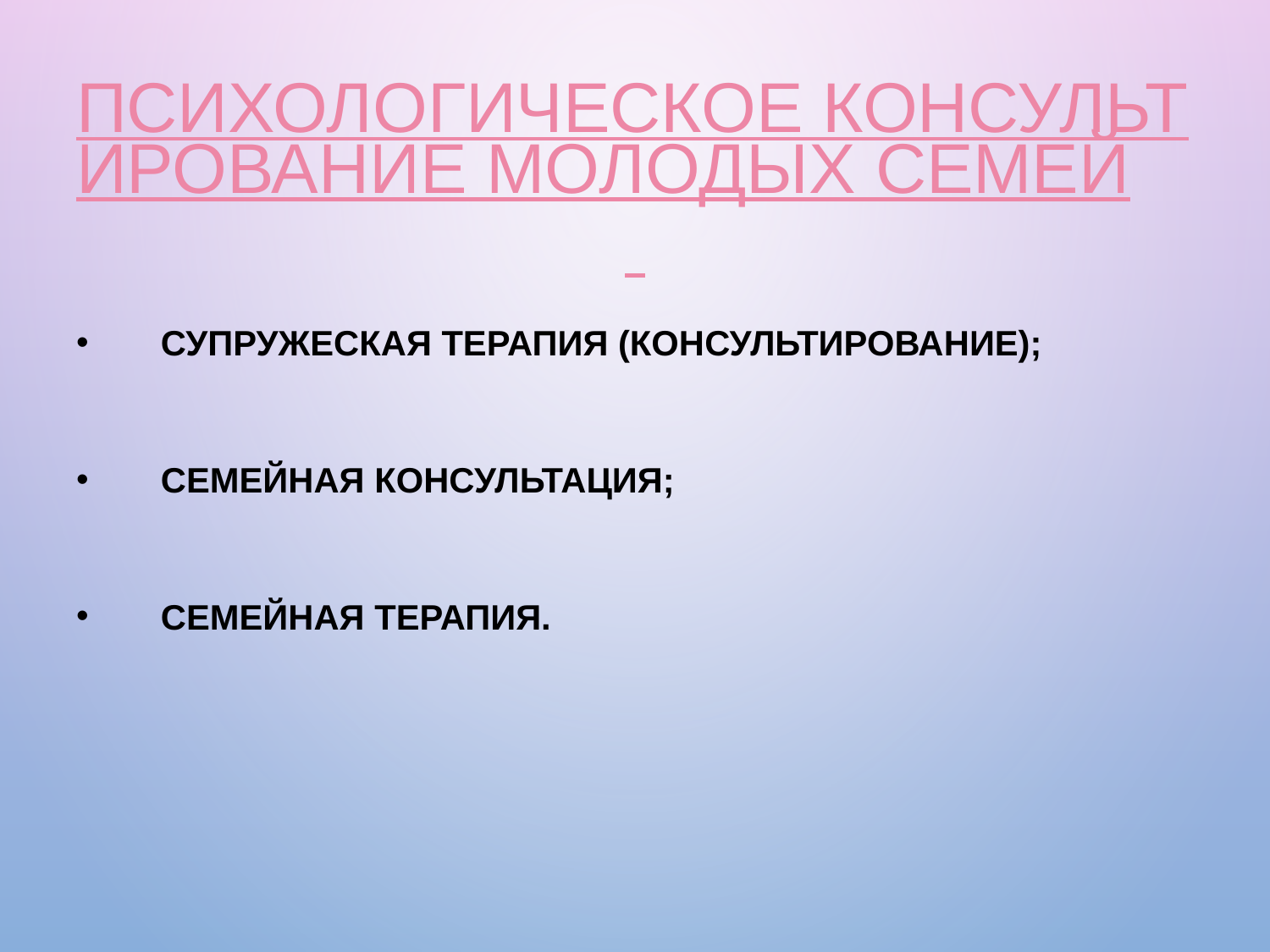

# Психологическое консультирование молодых семей
супружеская терапия (консультирование);

семейная консультация;

семейная терапия.